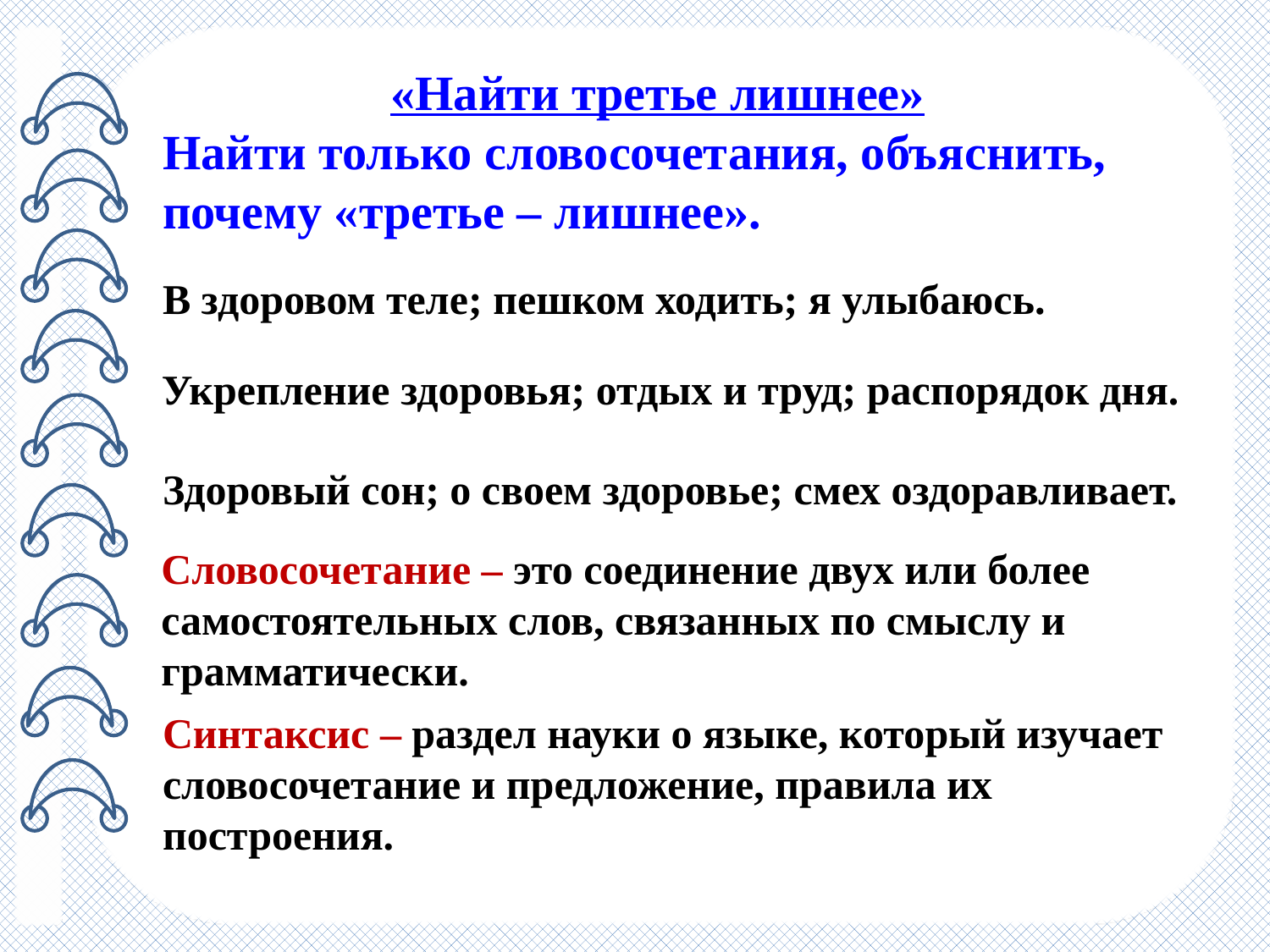

«Найти третье лишнее»
Найти только словосочетания, объяснить, почему «третье – лишнее».
В здоровом теле; пешком ходить; я улыбаюсь.
Укрепление здоровья; отдых и труд; распорядок дня.
Здоровый сон; о своем здоровье; смех оздоравливает.
Словосочетание – это соединение двух или более самостоятельных слов, связанных по смыслу и грамматически.
Синтаксис – раздел науки о языке, который изучает словосочетание и предложение, правила их построения.